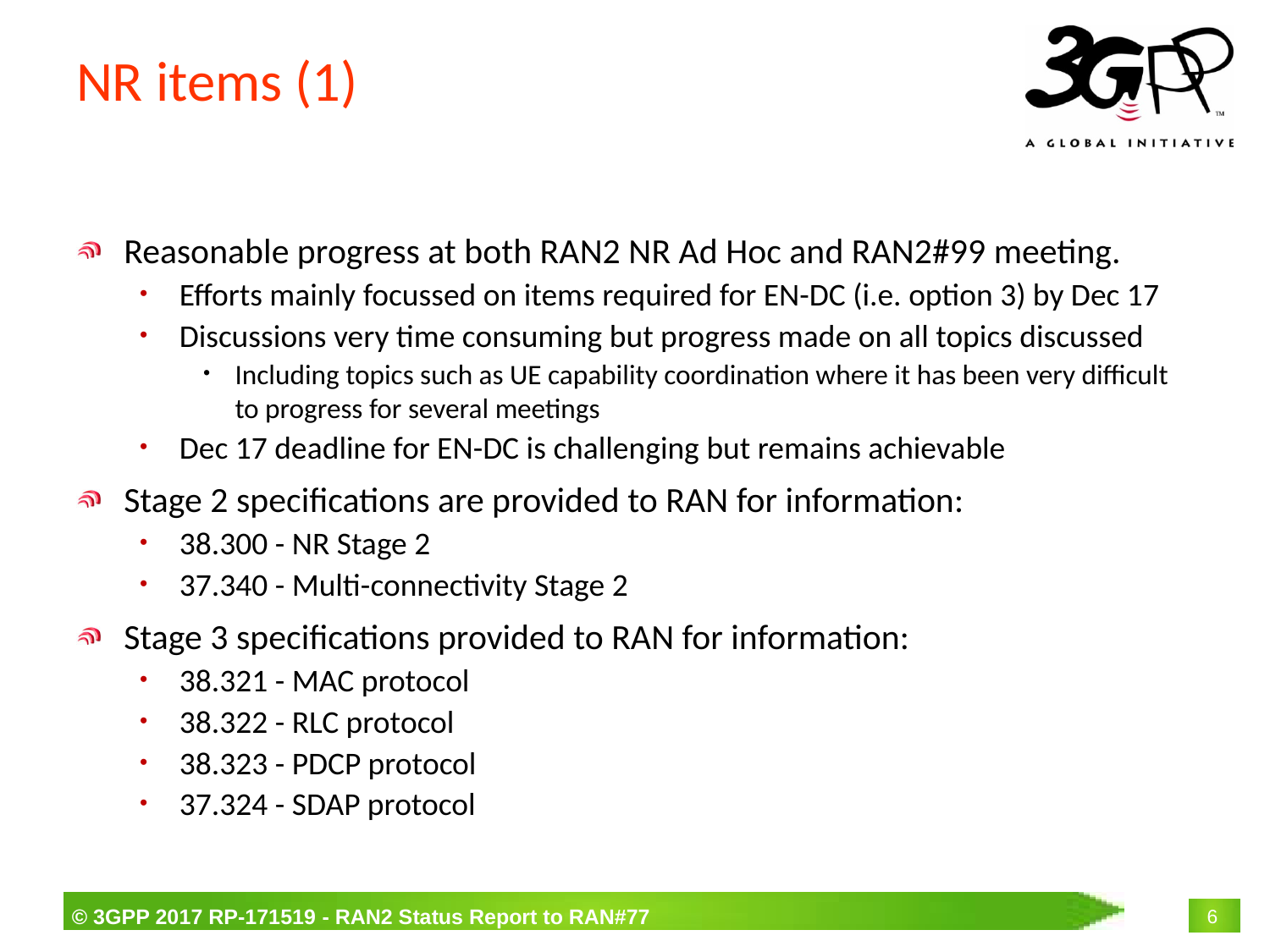

# NR items (1)
Reasonable progress at both RAN2 NR Ad Hoc and RAN2#99 meeting.
Efforts mainly focussed on items required for EN-DC (i.e. option 3) by Dec 17
Discussions very time consuming but progress made on all topics discussed
Including topics such as UE capability coordination where it has been very difficult to progress for several meetings
Dec 17 deadline for EN-DC is challenging but remains achievable
Stage 2 specifications are provided to RAN for information:
38.300 - NR Stage 2
37.340 - Multi-connectivity Stage 2
Stage 3 specifications provided to RAN for information:
38.321 - MAC protocol
38.322 - RLC protocol
38.323 - PDCP protocol
37.324 - SDAP protocol